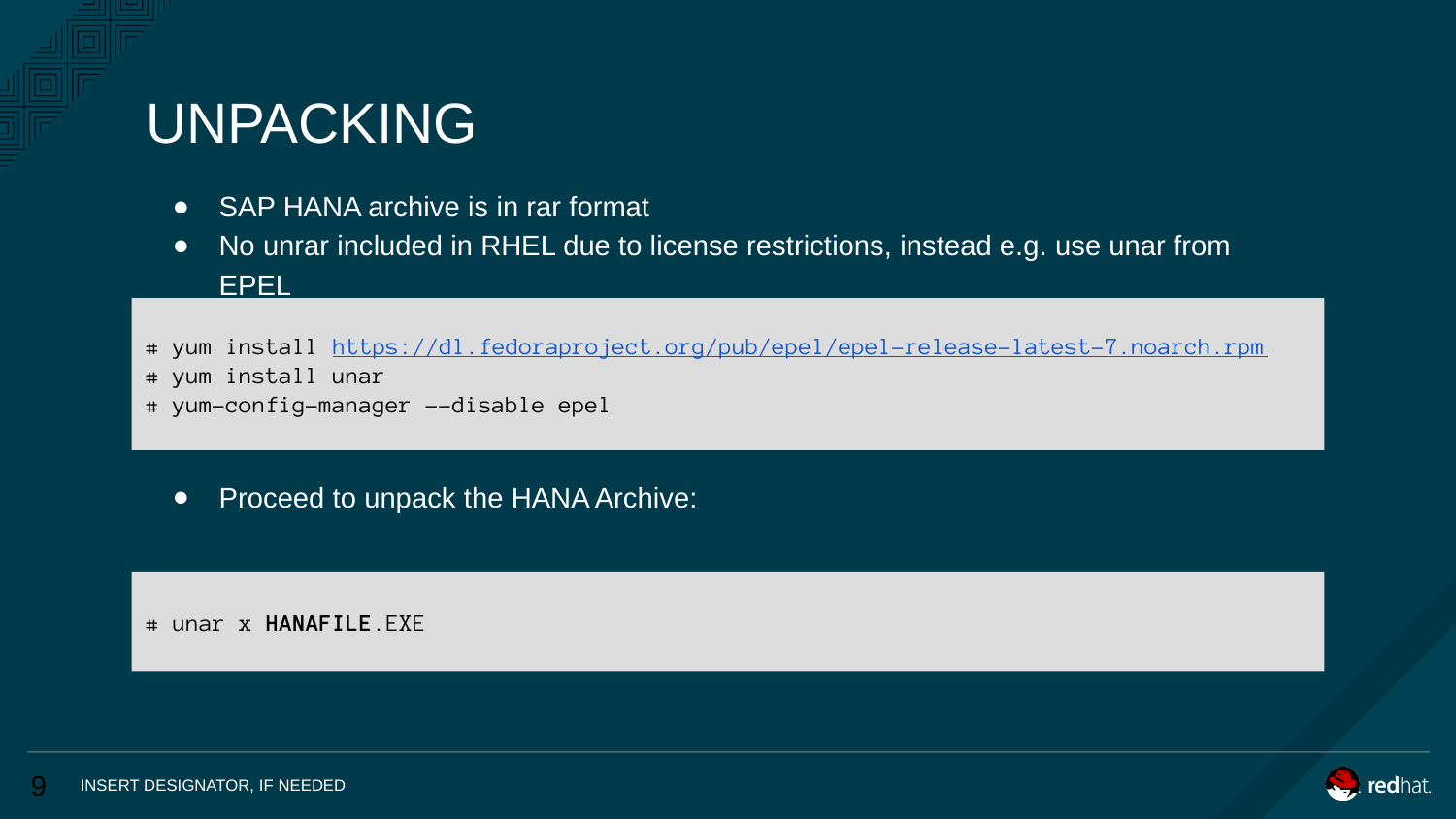

# UNPACKING
SAP HANA archive is in rar format
No unrar included in RHEL due to license restrictions, instead e.g. use unar from EPEL
# yum install https://dl.fedoraproject.org/pub/epel/epel-release-latest-7.noarch.rpm
# yum install unar
# yum-config-manager --disable epel
Proceed to unpack the HANA Archive:
# unar x HANAFILE.EXE
9